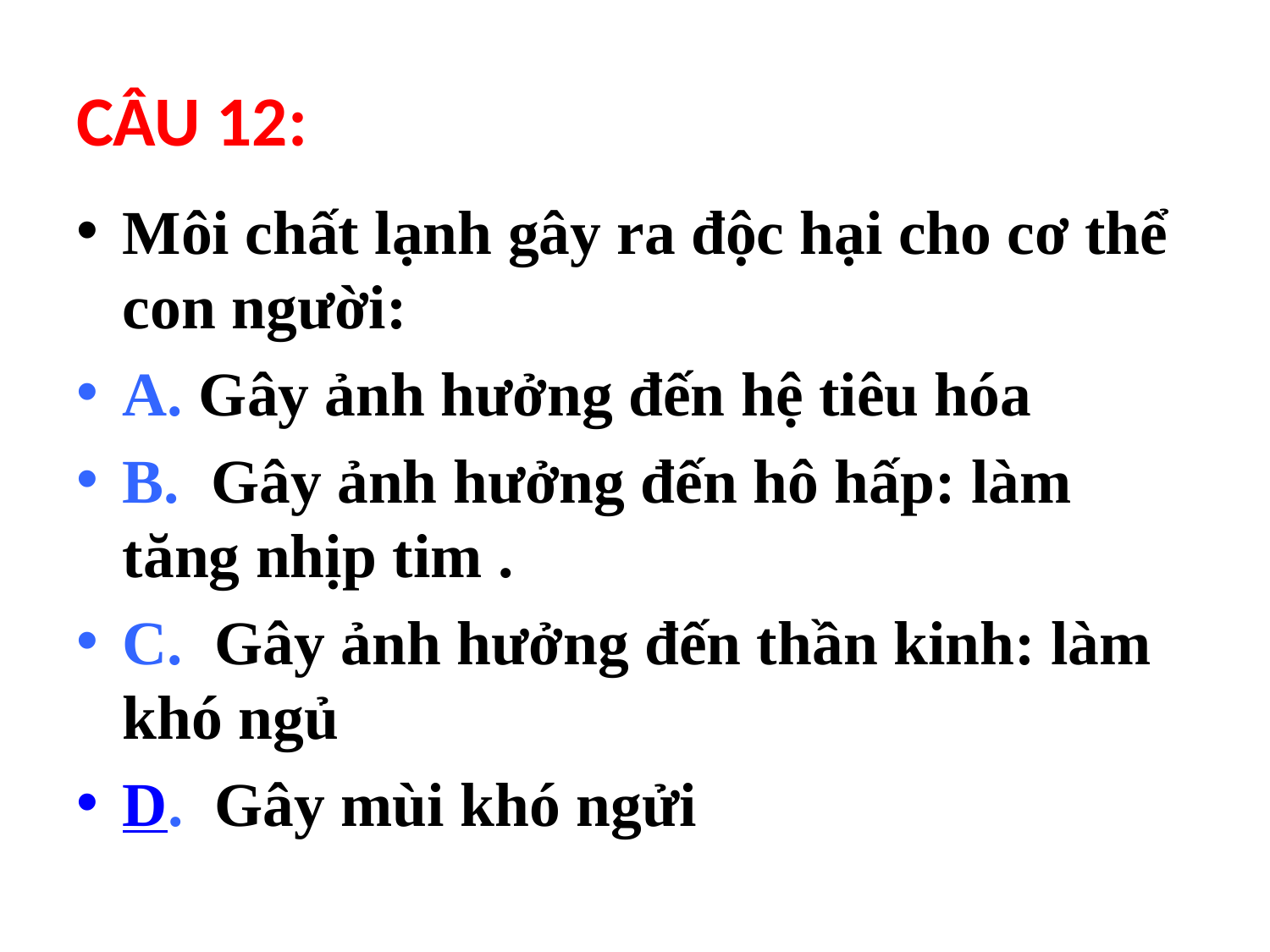

# CÂU 12:
Môi chất lạnh gây ra độc hại cho cơ thể con người:
A. Gây ảnh hưởng đến hệ tiêu hóa
B.  Gây ảnh hưởng đến hô hấp: làm tăng nhịp tim .
C.  Gây ảnh hưởng đến thần kinh: làm khó ngủ
D.  Gây mùi khó ngửi